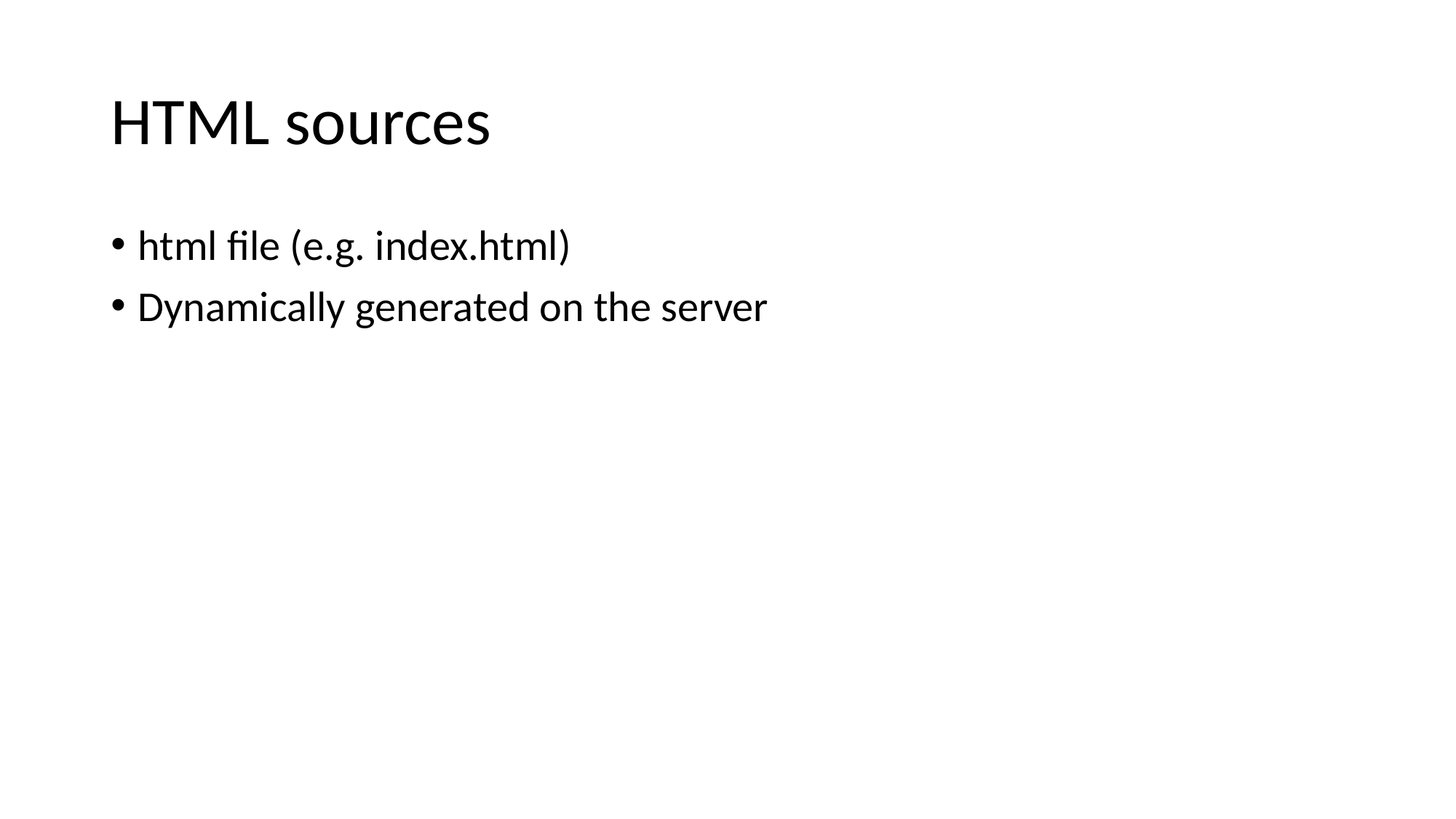

# HTML sources
html file (e.g. index.html)
Dynamically generated on the server